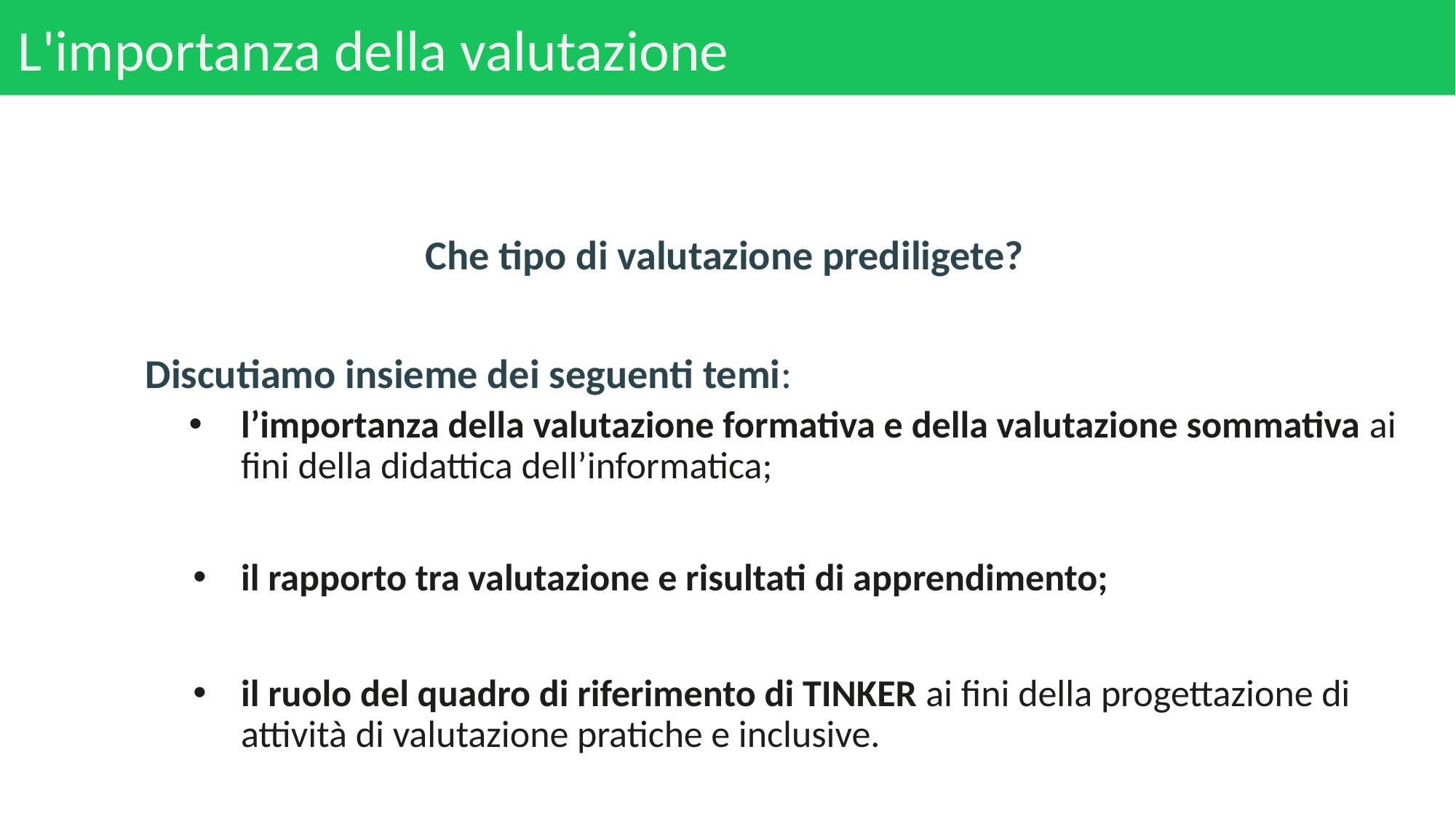

# L'importanza della valutazione

Che tipo di valutazione prediligete?

Discutiamo insieme dei seguenti temi:
l’importanza della valutazione formativa e della valutazione sommativa ai fini della didattica dell’informatica;

il rapporto tra valutazione e risultati di apprendimento;

il ruolo del quadro di riferimento di TINKER ai fini della progettazione di attività di valutazione pratiche e inclusive.